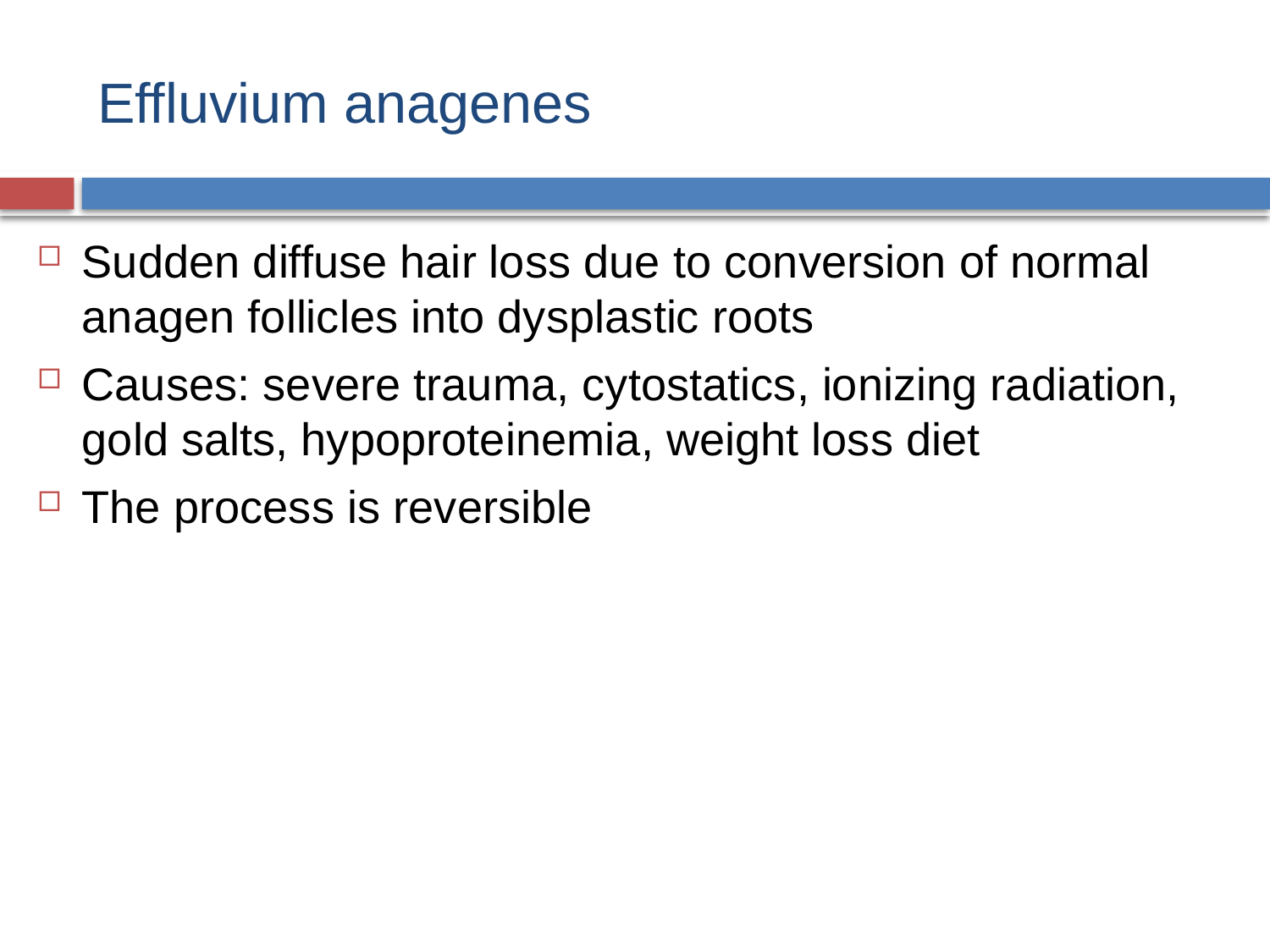

# Effluvium anagenes
Sudden diffuse hair loss due to conversion of normal anagen follicles into dysplastic roots
Causes: severe trauma, cytostatics, ionizing radiation, gold salts, hypoproteinemia, weight loss diet
The process is reversible